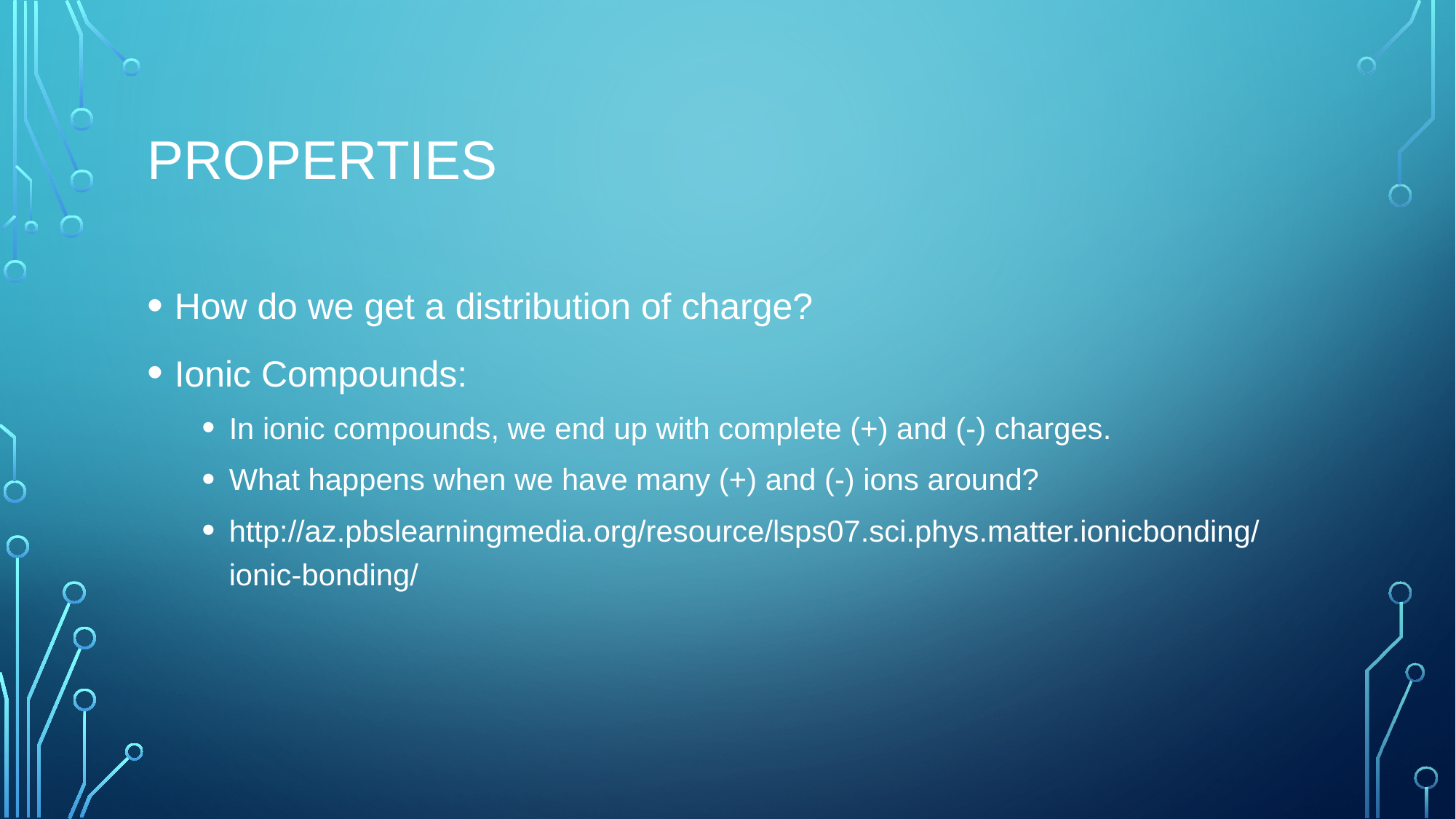

# properties
How do we get a distribution of charge?
Ionic Compounds:
In ionic compounds, we end up with complete (+) and (-) charges.
What happens when we have many (+) and (-) ions around?
http://az.pbslearningmedia.org/resource/lsps07.sci.phys.matter.ionicbonding/ionic-bonding/